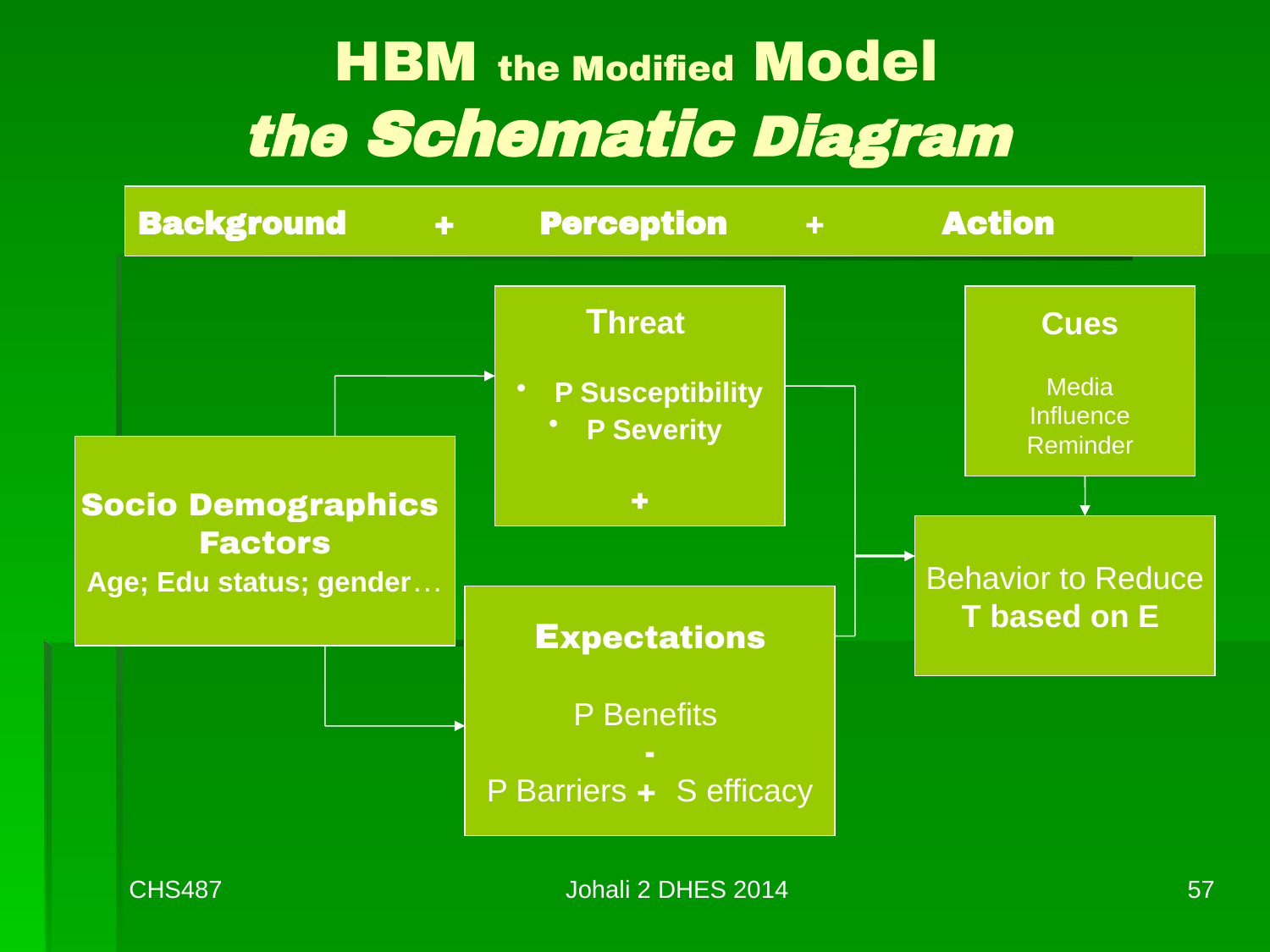

# HBM the Modified Model the Schematic Diagram
Background 	    +        Perception 	   +	    Action
Threat

 P Susceptibility
 P Severity

+
Cues

Media
Influence
Reminder

Socio Demographics
Factors
Age; Edu status; gender…

Behavior to Reduce
T based on E

Expectations

P Benefits
-
P Barriers +  S efficacy

CHS487
Johali 2 DHES 2014
57